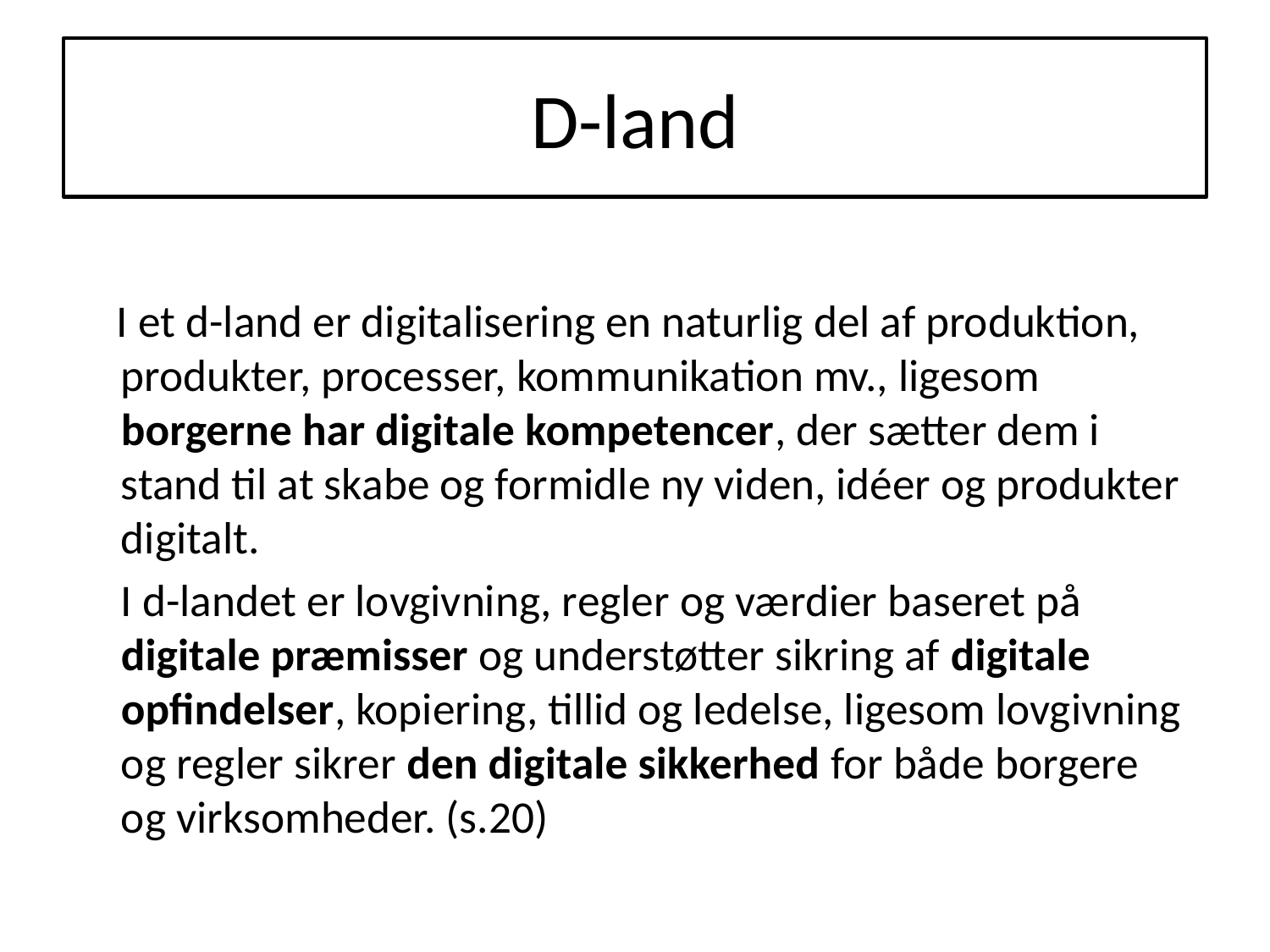

# D-land

    I et d-land er digitalisering en naturlig del af produktion, produkter, processer, kommunikation mv., ligesom borgerne har digitale kompetencer, der sætter dem i stand til at skabe og formidle ny viden, idéer og produkter digitalt.
	I d-landet er lovgivning, regler og værdier baseret på digitale præmisser og understøtter sikring af digitale opfindelser, kopiering, tillid og ledelse, ligesom lovgivning og regler sikrer den digitale sikkerhed for både borgere og virksomheder. (s.20)